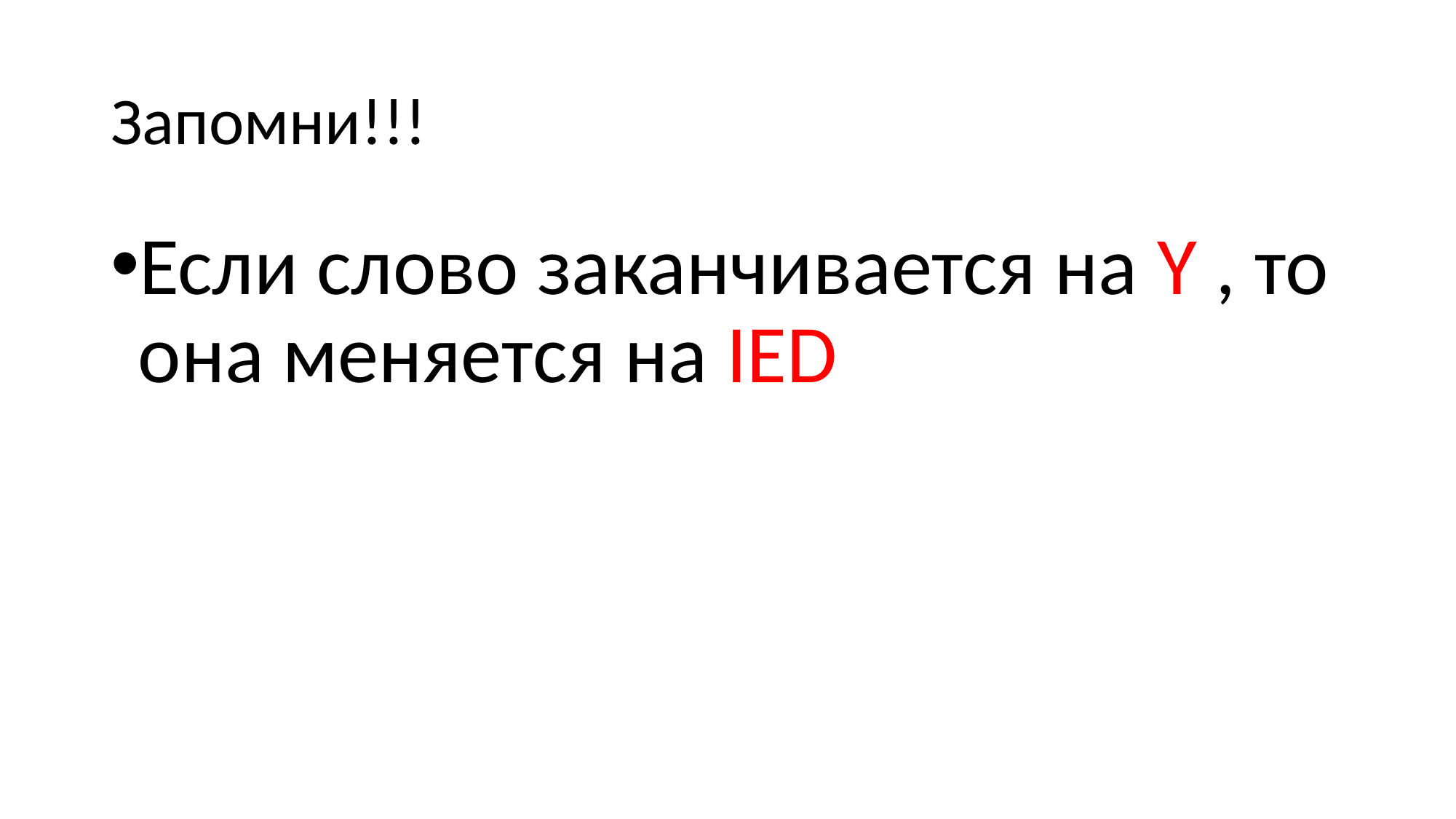

# Запомни!!!
Если слово заканчивается на Y , то она меняется на IED